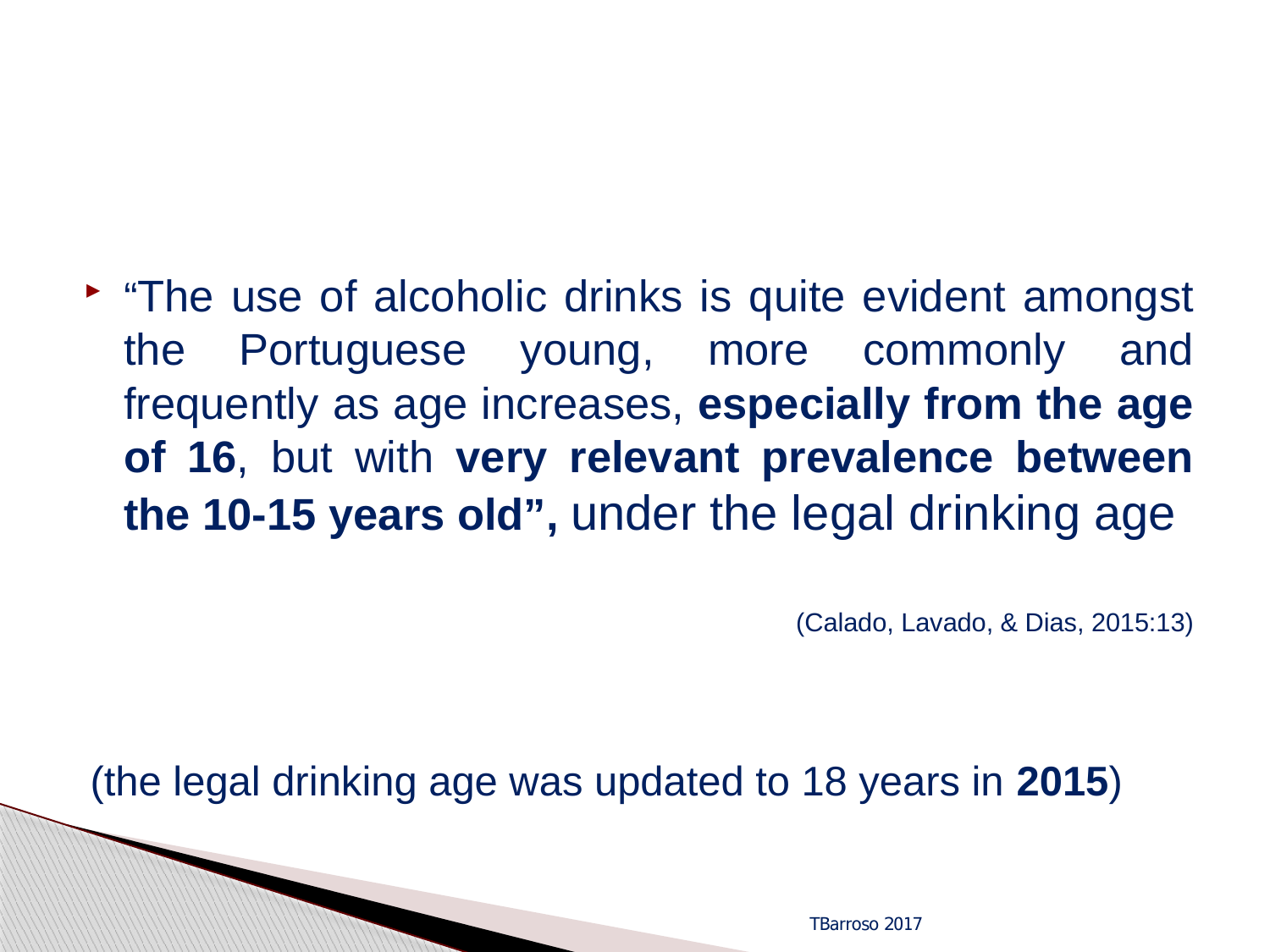

#

“The use of alcoholic drinks is quite evident amongst the Portuguese young, more commonly and frequently as age increases, especially from the age of 16, but with very relevant prevalence between the 10-15 years old”, under the legal drinking age

(Calado, Lavado, & Dias, 2015:13)

(the legal drinking age was updated to 18 years in 2015)
TBarroso 2017